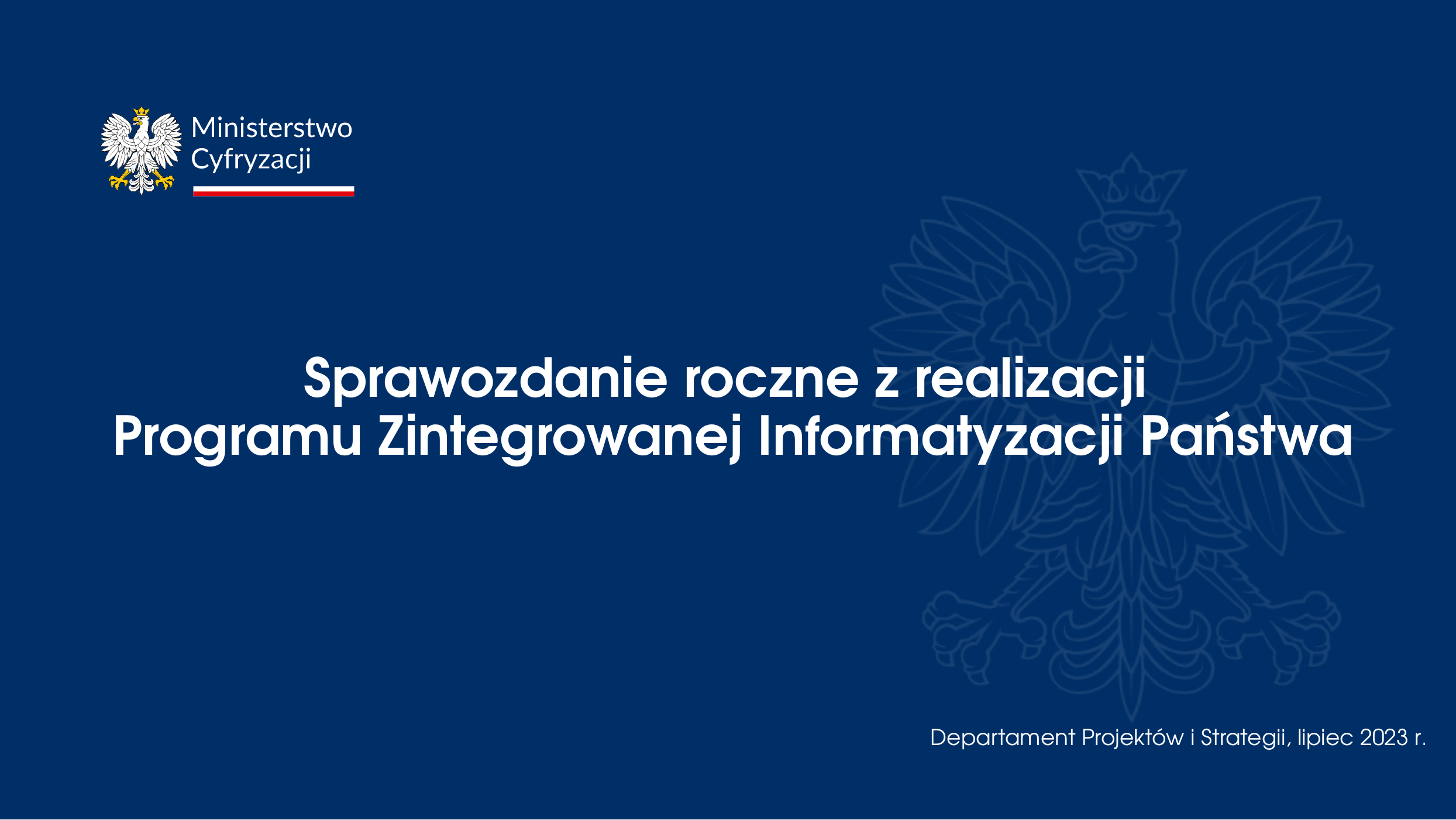

# Sprawozdanie roczne z realizacji Programu Zintegrowanej Informatyzacji Państwa
Departament Projektów i Strategii, lipiec 2023 r.